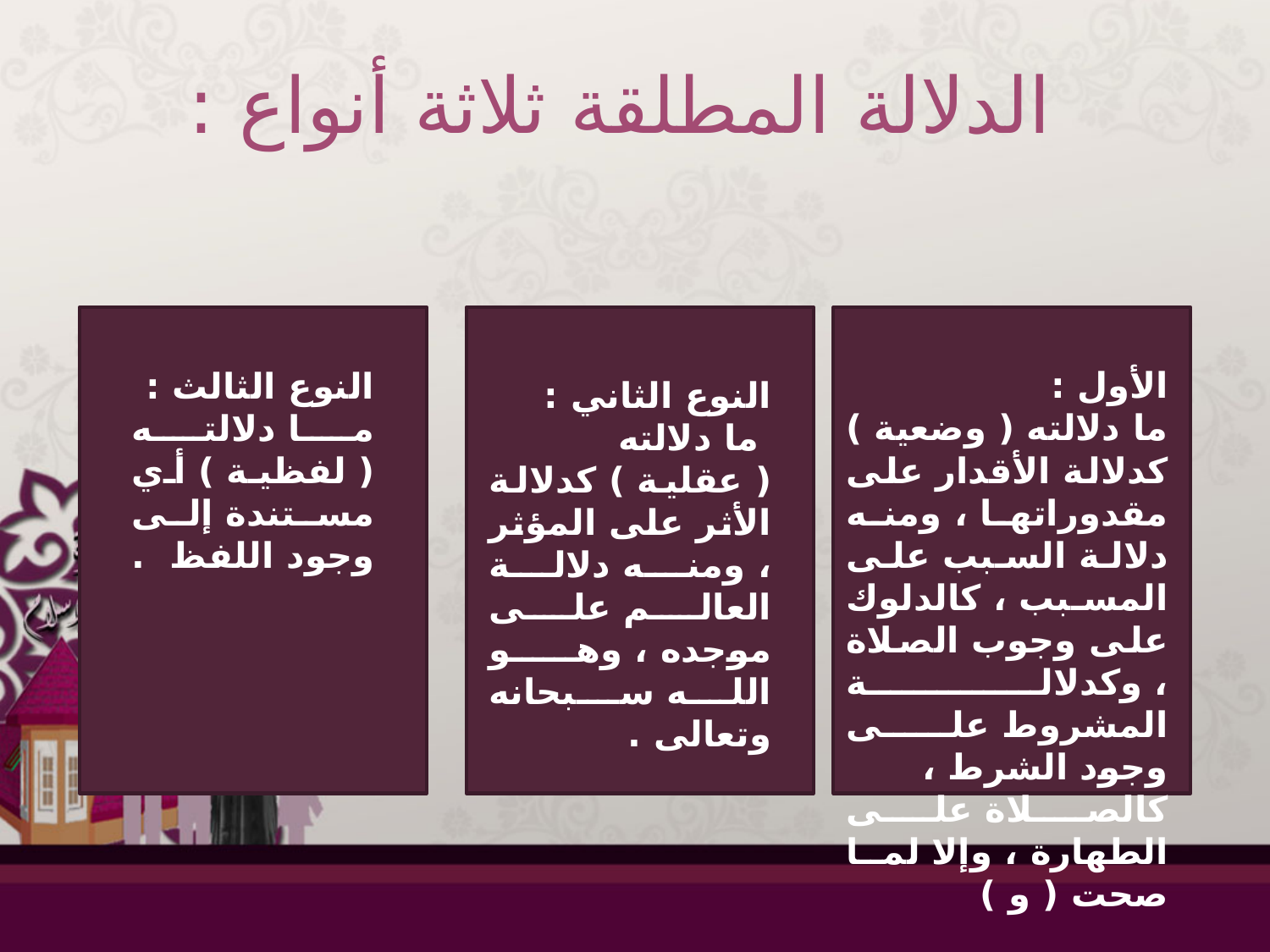

الدلالة المطلقة ثلاثة أنواع :

النوع الثالث :
ما دلالته ( لفظية ) أي مستندة إلى وجود اللفظ  .
الأول :
ما دلالته ( وضعية ) كدلالة الأقدار على مقدوراتها ، ومنه دلالة السبب على المسبب ، كالدلوك على وجوب الصلاة ، وكدلالة المشروط على وجود الشرط ، كالصلاة على الطهارة ، وإلا لما صحت ( و )

النوع الثاني :
 ما دلالته
( عقلية ) كدلالة الأثر على المؤثر ، ومنه دلالة العالم على موجده ، وهو الله سبحانه وتعالى .